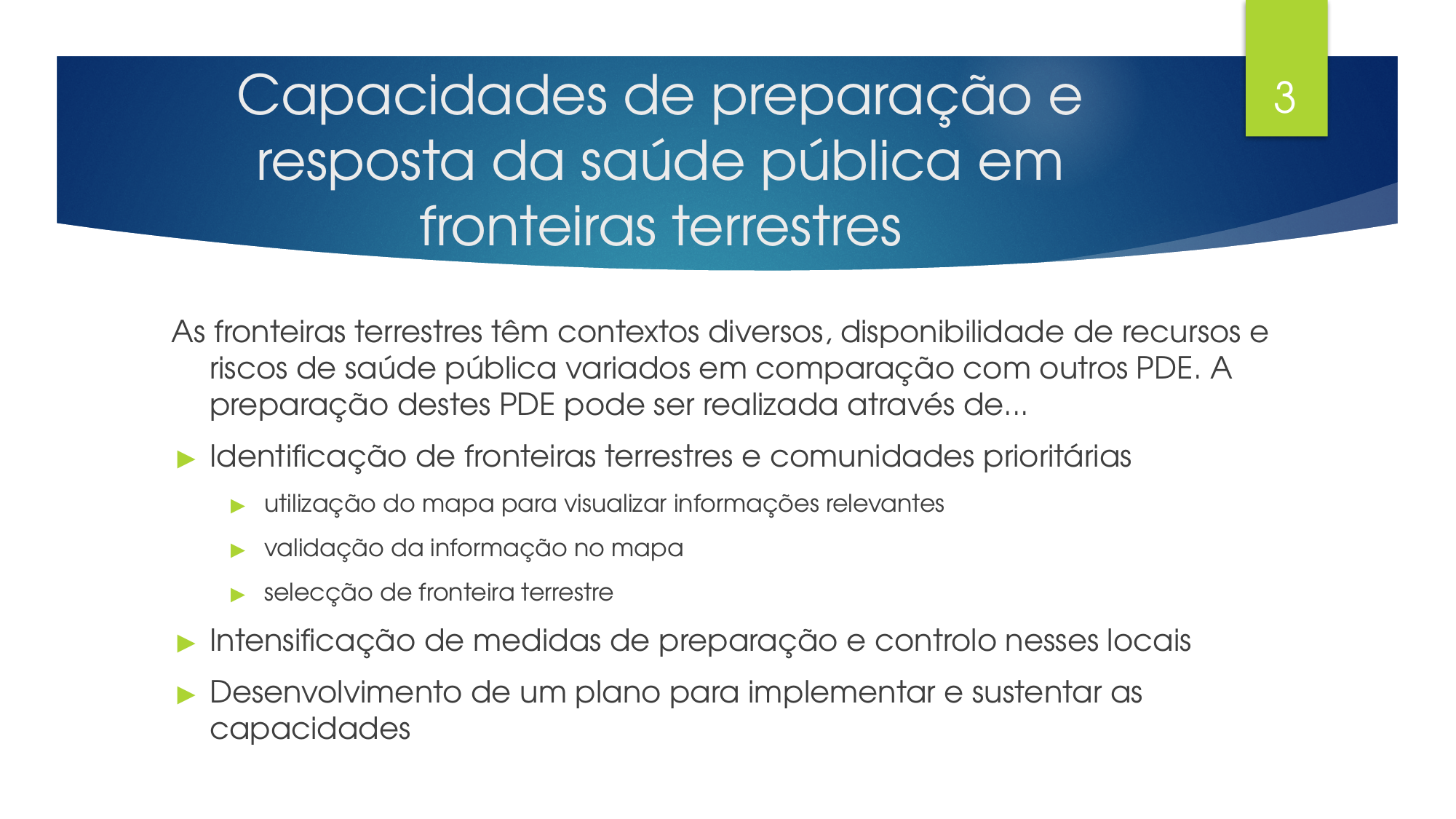

3
# Capacidades de preparação e resposta da saúde pública em fronteiras terrestres
As fronteiras terrestres têm contextos diversos, disponibilidade de recursos e riscos de saúde pública variados em comparação com outros PDE. A preparação destes PDE pode ser realizada através de...
Identificação de fronteiras terrestres e comunidades prioritárias
utilização do mapa para visualizar informações relevantes
validação da informação no mapa
selecção de fronteira terrestre
Intensificação de medidas de preparação e controlo nesses locais
Desenvolvimento de um plano para implementar e sustentar as capacidades